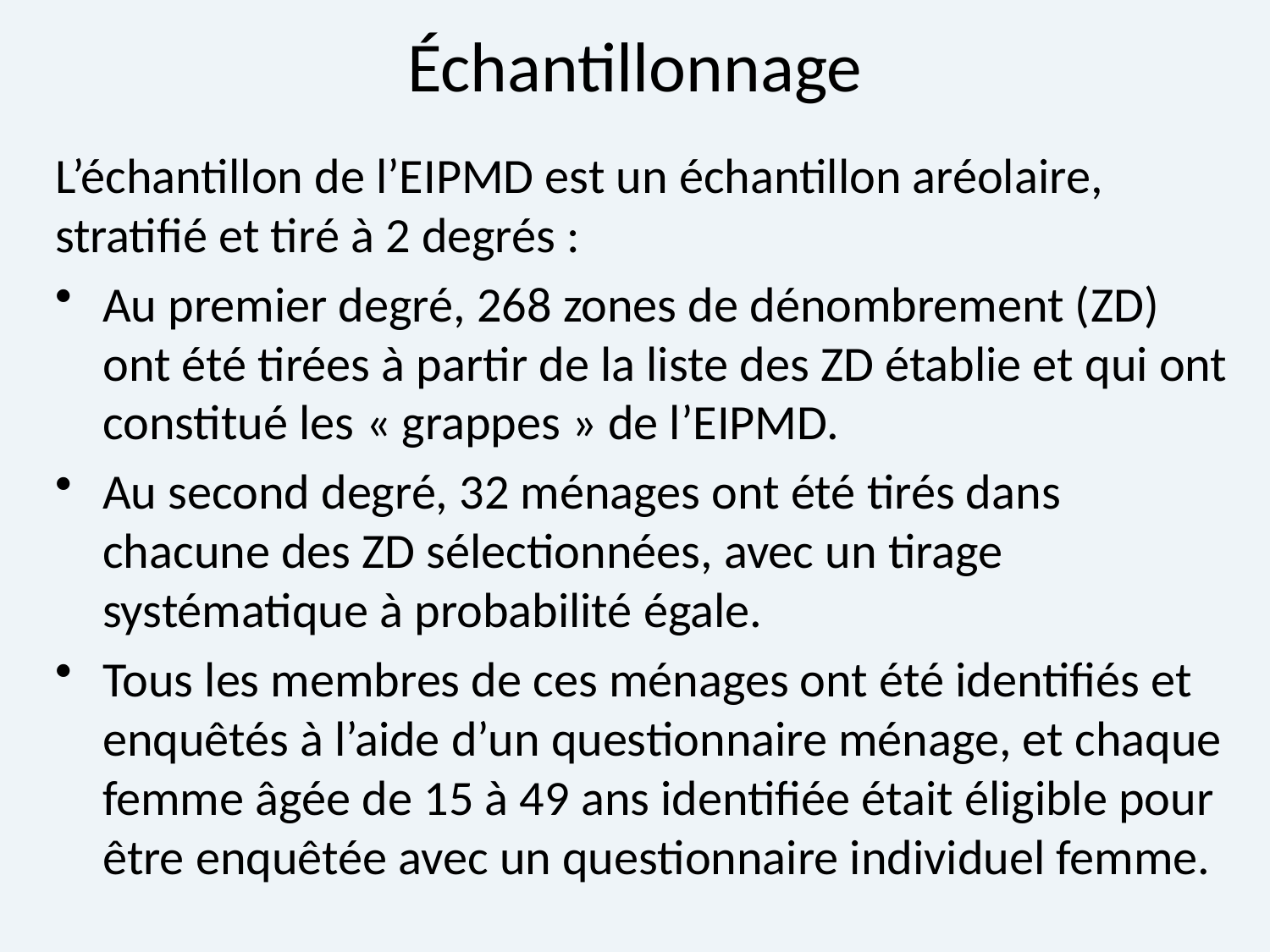

# Échantillonnage
L’échantillon de l’EIPMD est un échantillon aréolaire, stratifié et tiré à 2 degrés :
Au premier degré, 268 zones de dénombrement (ZD) ont été tirées à partir de la liste des ZD établie et qui ont constitué les « grappes » de l’EIPMD.
Au second degré, 32 ménages ont été tirés dans chacune des ZD sélectionnées, avec un tirage systématique à probabilité égale.
Tous les membres de ces ménages ont été identifiés et enquêtés à l’aide d’un questionnaire ménage, et chaque femme âgée de 15 à 49 ans identifiée était éligible pour être enquêtée avec un questionnaire individuel femme.